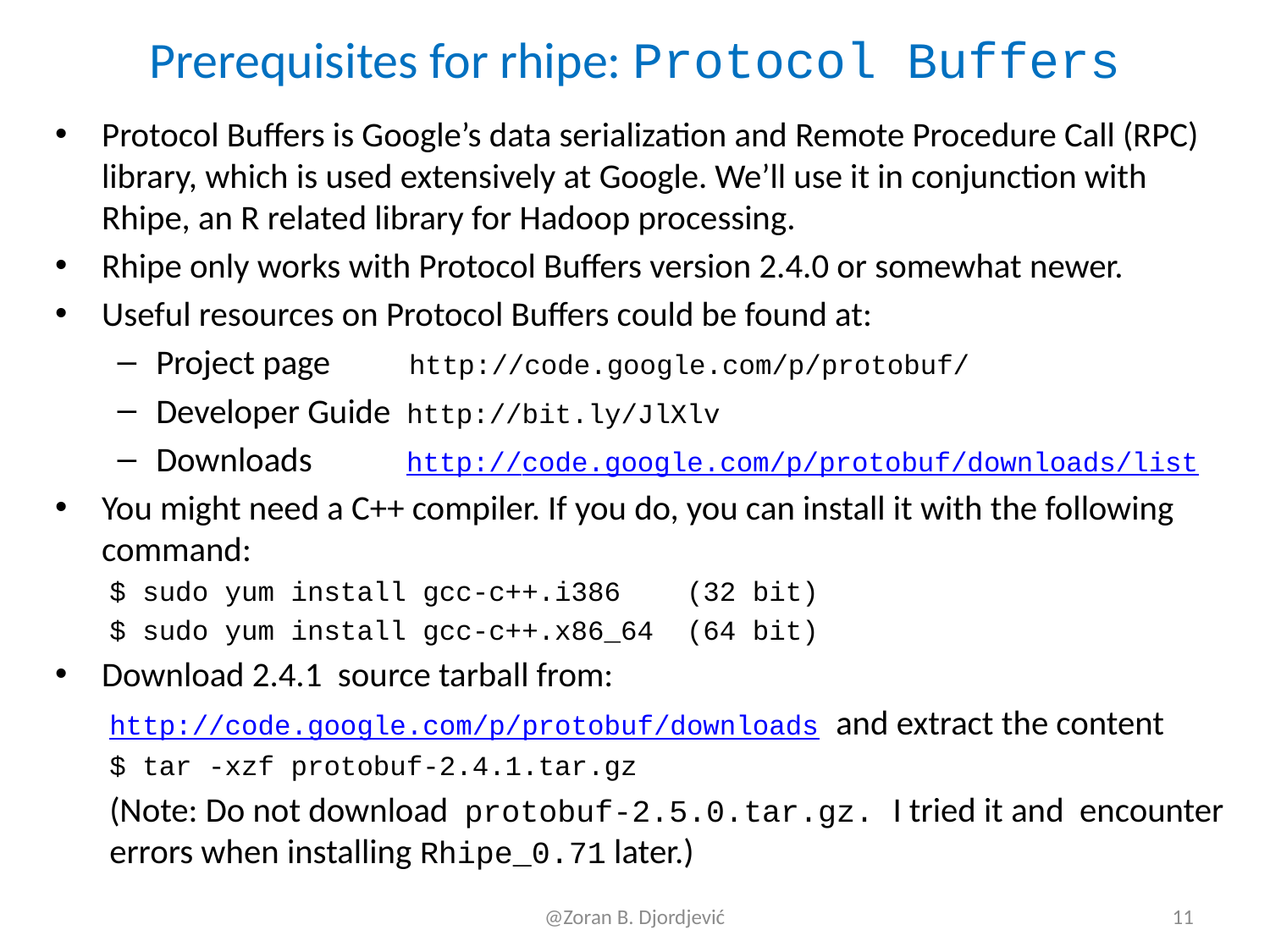

# Prerequisites for rhipe: Protocol Buffers
Protocol Buffers is Google’s data serialization and Remote Procedure Call (RPC) library, which is used extensively at Google. We’ll use it in conjunction with Rhipe, an R related library for Hadoop processing.
Rhipe only works with Protocol Buffers version 2.4.0 or somewhat newer.
Useful resources on Protocol Buffers could be found at:
Project page          http://code.google.com/p/protobuf/
Developer Guide  http://bit.ly/JlXlv
Downloads            http://code.google.com/p/protobuf/downloads/list
You might need a C++ compiler. If you do, you can install it with the following command:
$ sudo yum install gcc-c++.i386    (32 bit)
$ sudo yum install gcc-c++.x86_64  (64 bit)
Download 2.4.1  source tarball from:
http://code.google.com/p/protobuf/downloads and extract the content
$ tar -xzf protobuf-2.4.1.tar.gz
(Note: Do not download  protobuf-2.5.0.tar.gz. I tried it and  encounter errors when installing Rhipe_0.71 later.)

@Zoran B. Djordjević
11